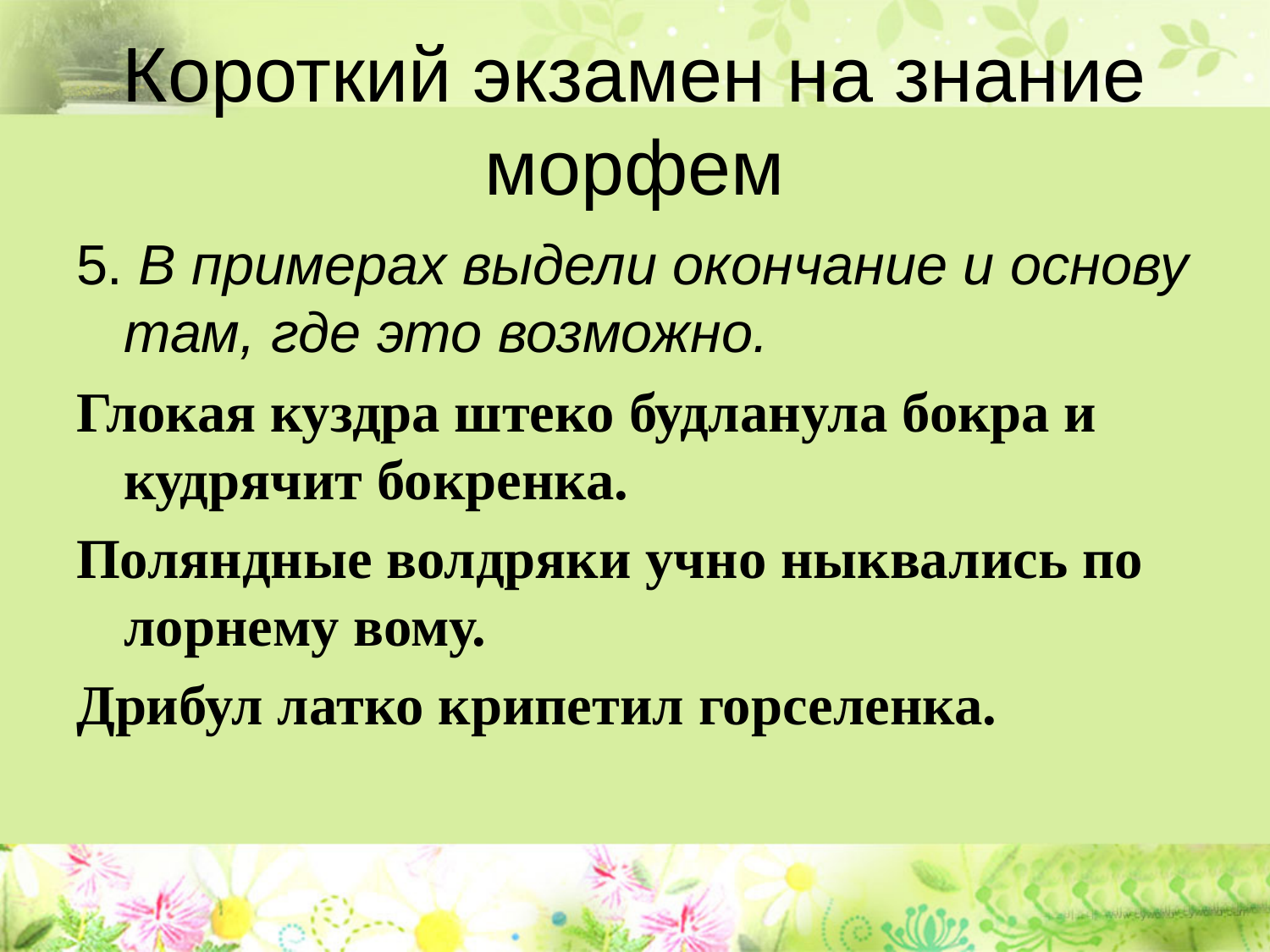

# Короткий экзамен на знание морфем
5. В примерах выдели окончание и основу там, где это возможно.
Глокая куздра штеко будланула бокра и кудрячит бокренка.
Поляндные волдряки учно ныквались по лорнему вому.
Дрибул латко крипетил горселенка.